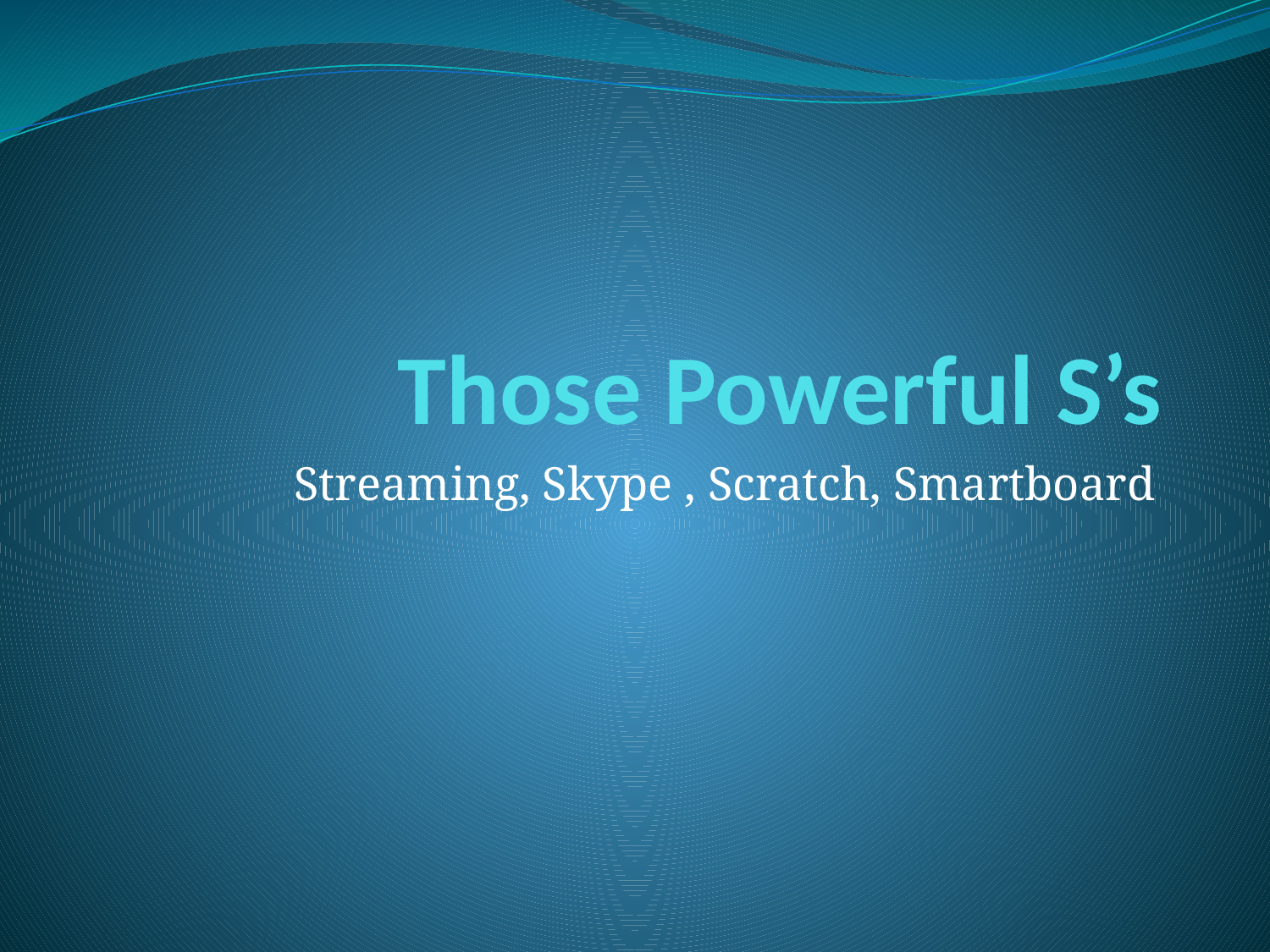

# Those Powerful S’s
Streaming, Skype , Scratch, Smartboard